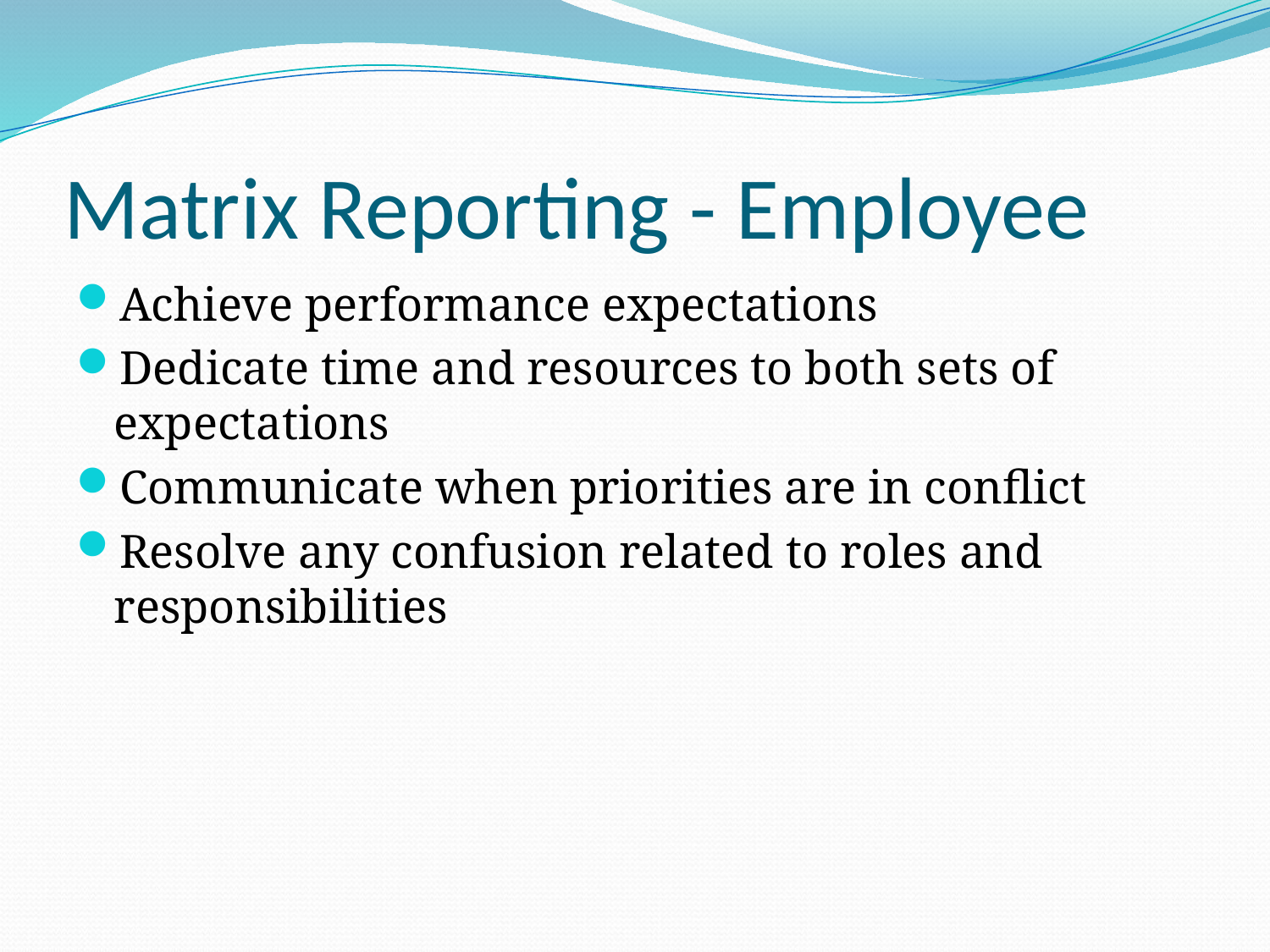

# Matrix Reporting - Employee
Achieve performance expectations
Dedicate time and resources to both sets of expectations
Communicate when priorities are in conflict
Resolve any confusion related to roles and responsibilities